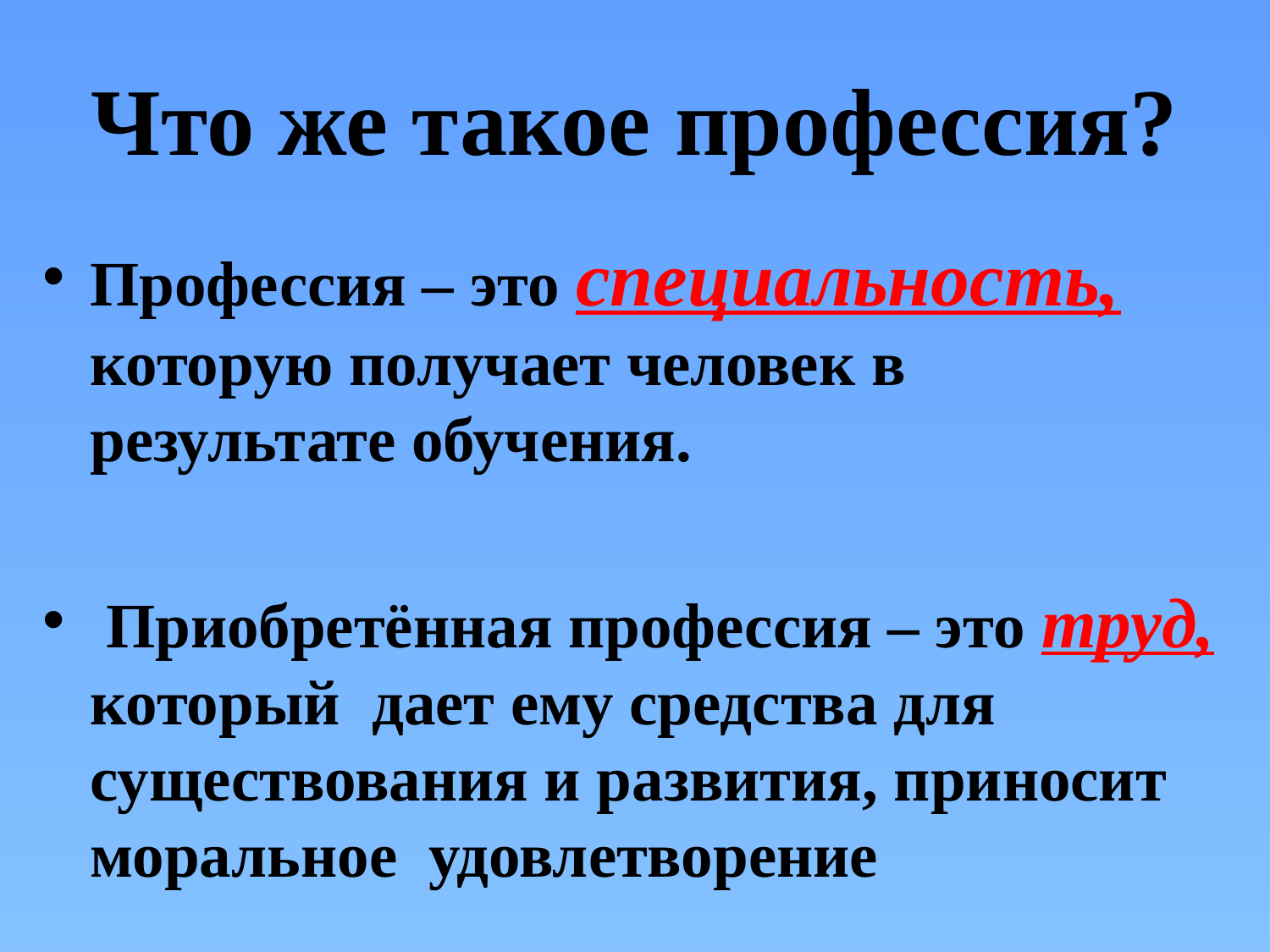

# Что же такое профессия?
Профессия – это специальность, которую получает человек в результате обучения.

 Приобретённая профессия – это труд, который  дает ему средства для существования и развития, приносит моральное  удовлетворение